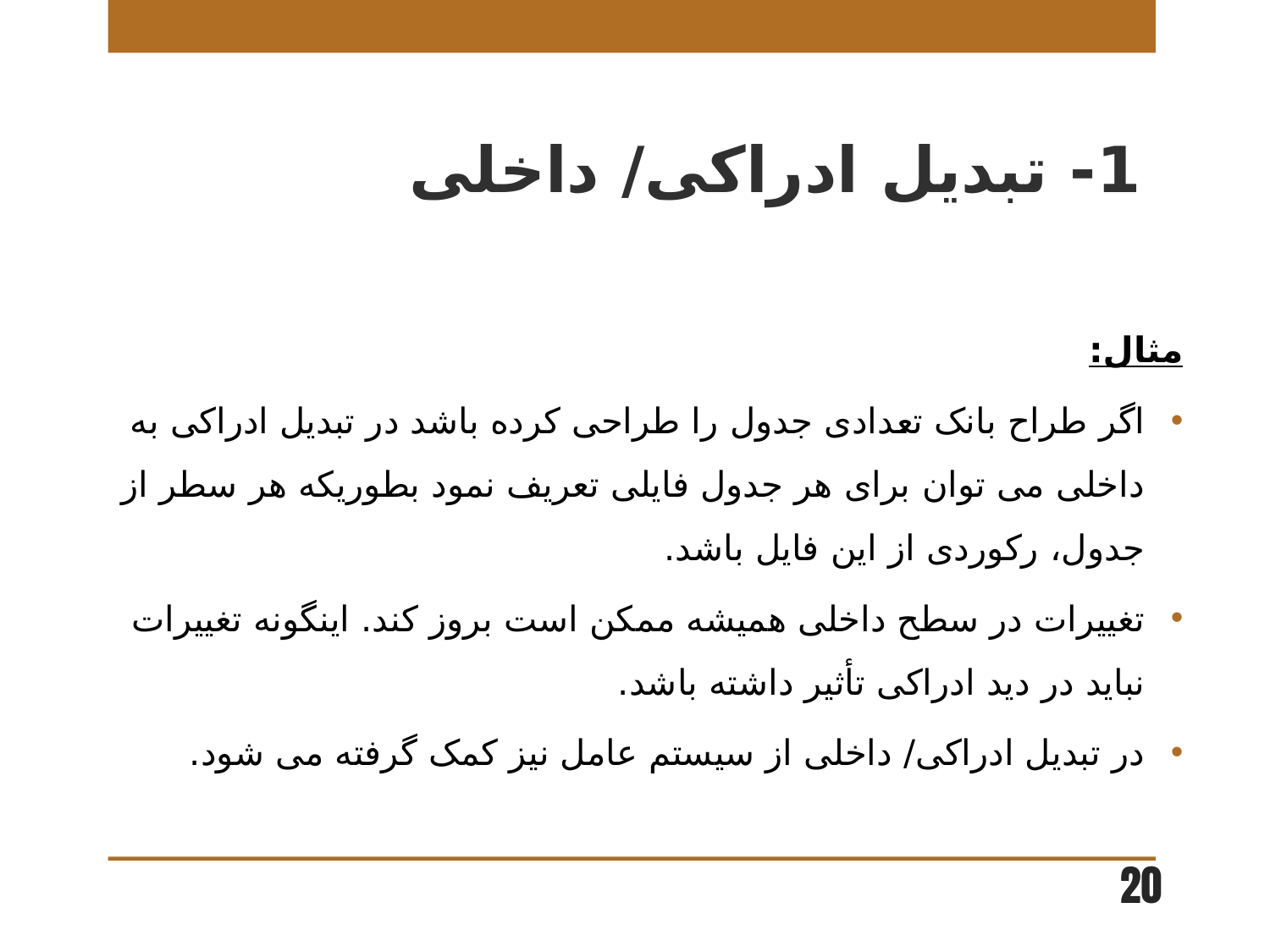

# 1- تبدیل ادراکی/ داخلی
مثال:
اگر طراح بانک تعدادی جدول را طراحی کرده باشد در تبدیل ادراکی به داخلی می توان برای هر جدول فایلی تعریف نمود بطوریکه هر سطر از جدول، رکوردی از این فایل باشد.
تغییرات در سطح داخلی همیشه ممکن است بروز کند. اینگونه تغییرات نباید در دید ادراکی تأثیر داشته باشد.
در تبدیل ادراکی/ داخلی از سیستم عامل نیز کمک گرفته می شود.
20